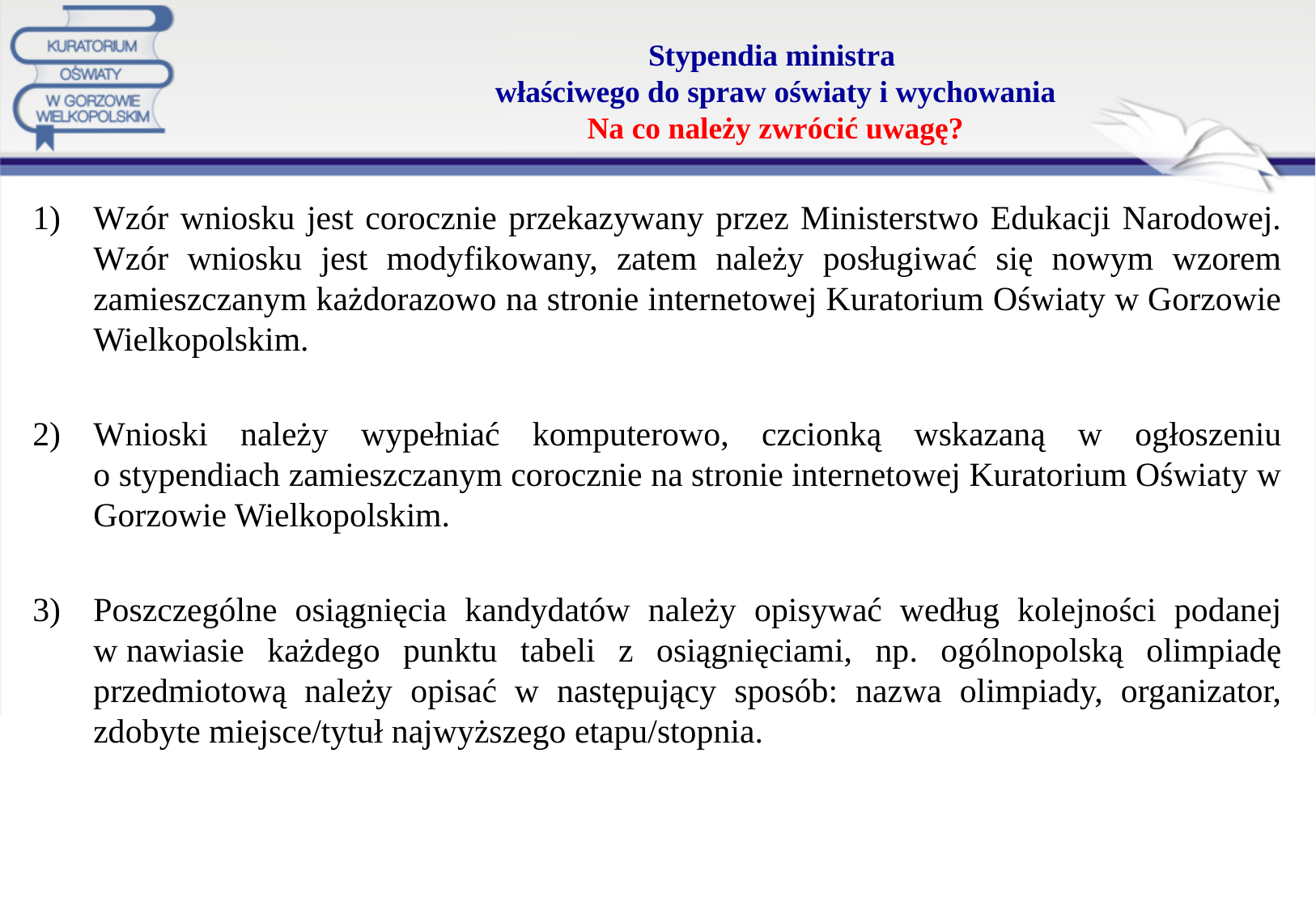

# Stypendia ministra właściwego do spraw oświaty i wychowania Na co należy zwrócić uwagę?
Wzór wniosku jest corocznie przekazywany przez Ministerstwo Edukacji Narodowej. Wzór wniosku jest modyfikowany, zatem należy posługiwać się nowym wzorem zamieszczanym każdorazowo na stronie internetowej Kuratorium Oświaty w Gorzowie Wielkopolskim.

Wnioski należy wypełniać komputerowo, czcionką wskazaną w ogłoszeniu o stypendiach zamieszczanym corocznie na stronie internetowej Kuratorium Oświaty w Gorzowie Wielkopolskim.

Poszczególne osiągnięcia kandydatów należy opisywać według kolejności podanej w nawiasie każdego punktu tabeli z osiągnięciami, np. ogólnopolską olimpiadę przedmiotową należy opisać w następujący sposób: nazwa olimpiady, organizator, zdobyte miejsce/tytuł najwyższego etapu/stopnia.